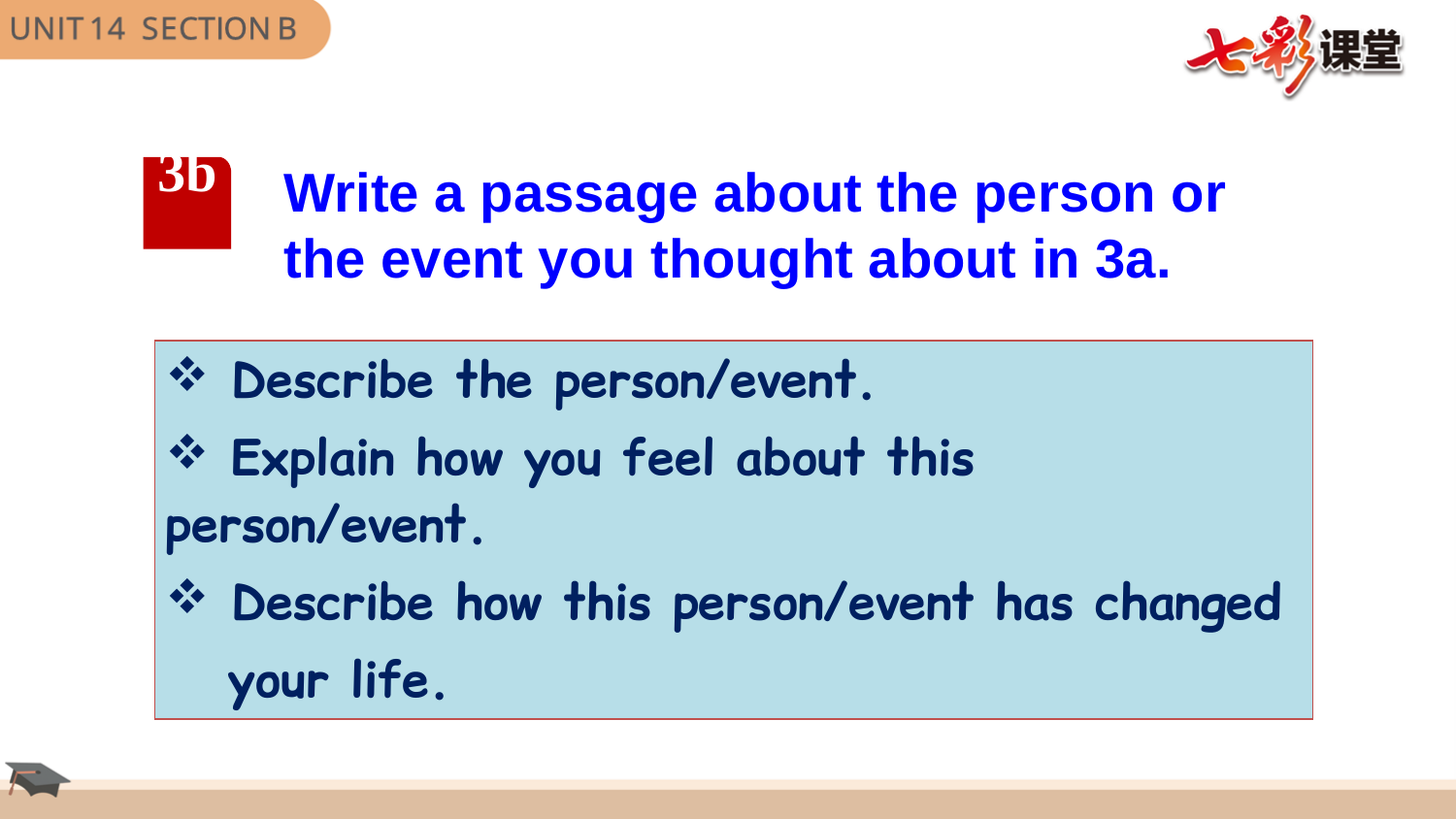

Write a passage about the person or the event you thought about in 3a.
3b
| Describe the person/event. Explain how you feel about this person/event. Describe how this person/event has changed your life. |
| --- |